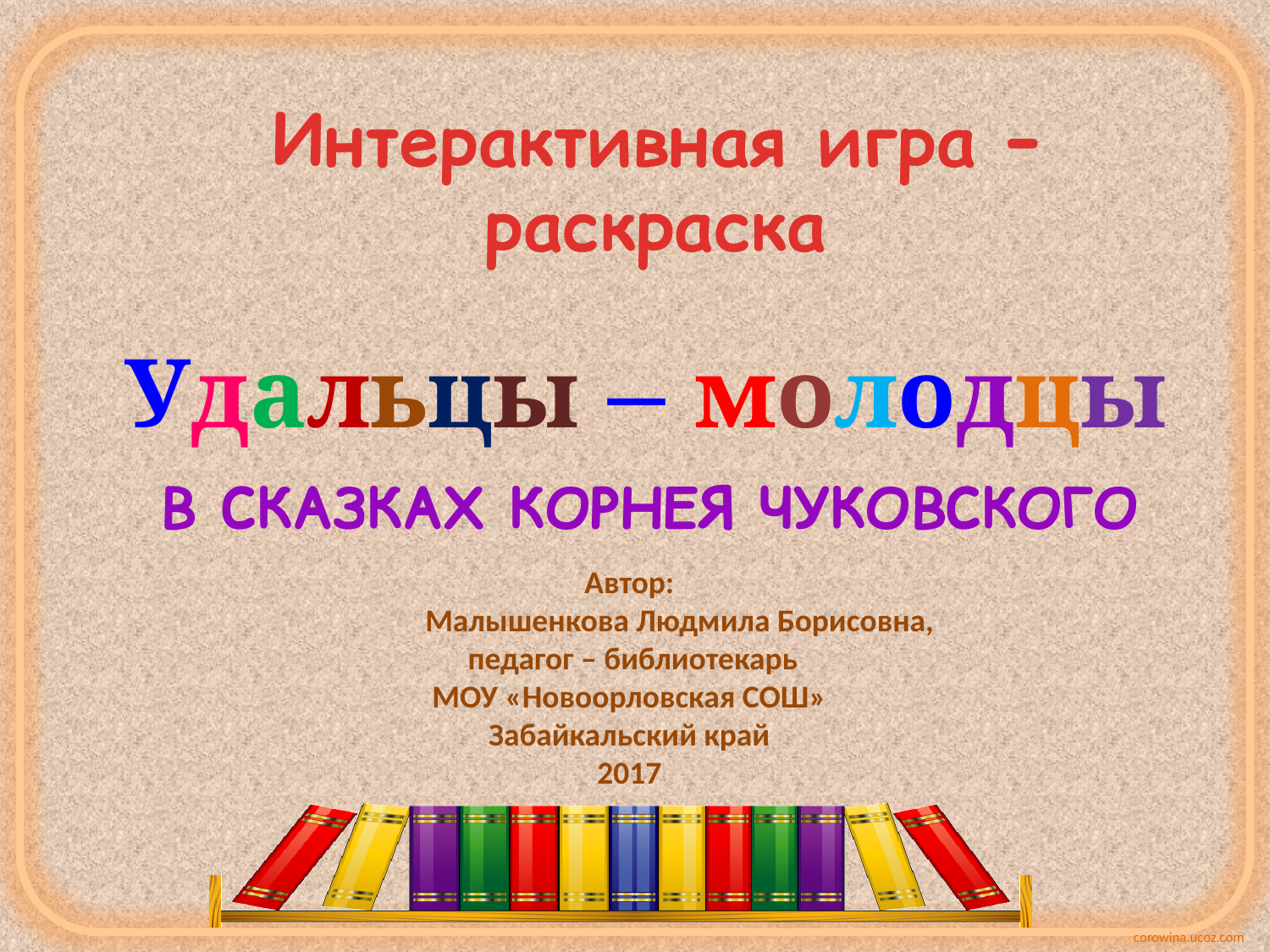

# Интерактивная игра – раскраска
Удальцы – молодцы
в сказках Корнея Чуковского
Автор:
              Малышенкова Людмила Борисовна,
 педагог – библиотекарь
МОУ «Новоорловская СОШ»
Забайкальский край
2017